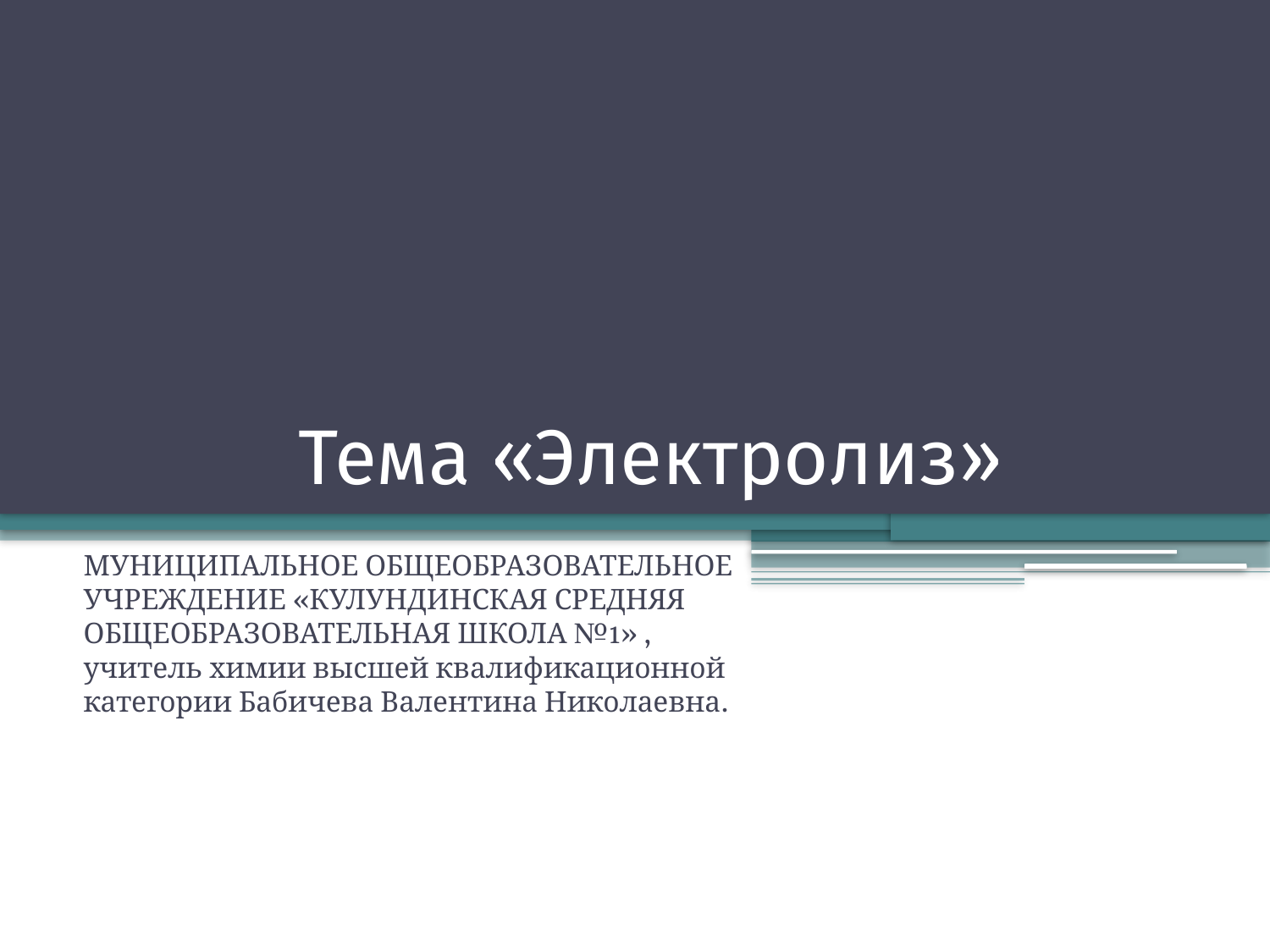

# Тема «Электролиз»
МУНИЦИПАЛЬНОЕ ОБЩЕОБРАЗОВАТЕЛЬНОЕ УЧРЕЖДЕНИЕ «КУЛУНДИНСКАЯ СРЕДНЯЯ ОБЩЕОБРАЗОВАТЕЛЬНАЯ ШКОЛА №1» , учитель химии высшей квалификационной категории Бабичева Валентина Николаевна.